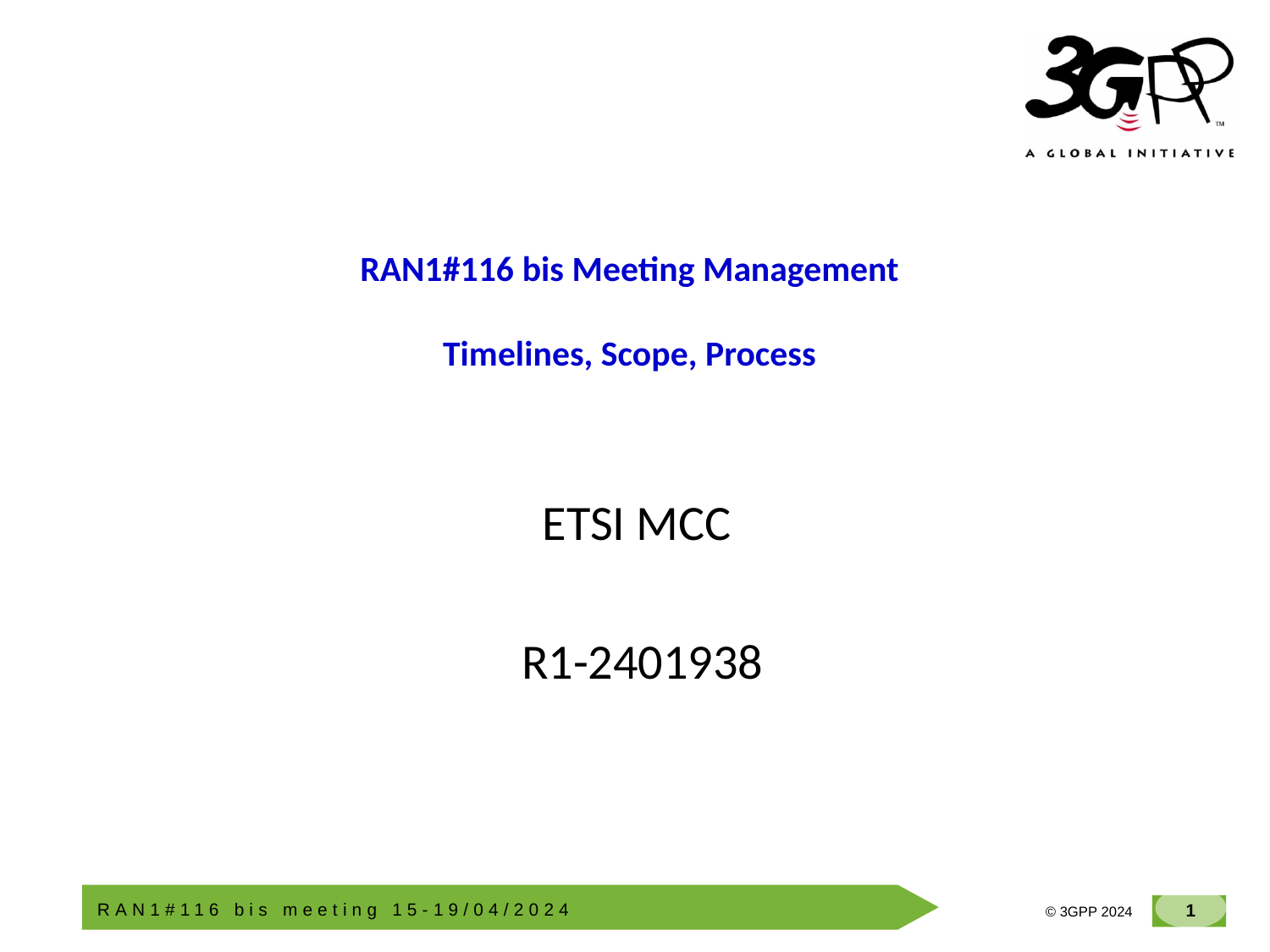

# RAN1#116 bis Meeting Management Timelines, Scope, Process
ETSI MCC

 R1-2401938